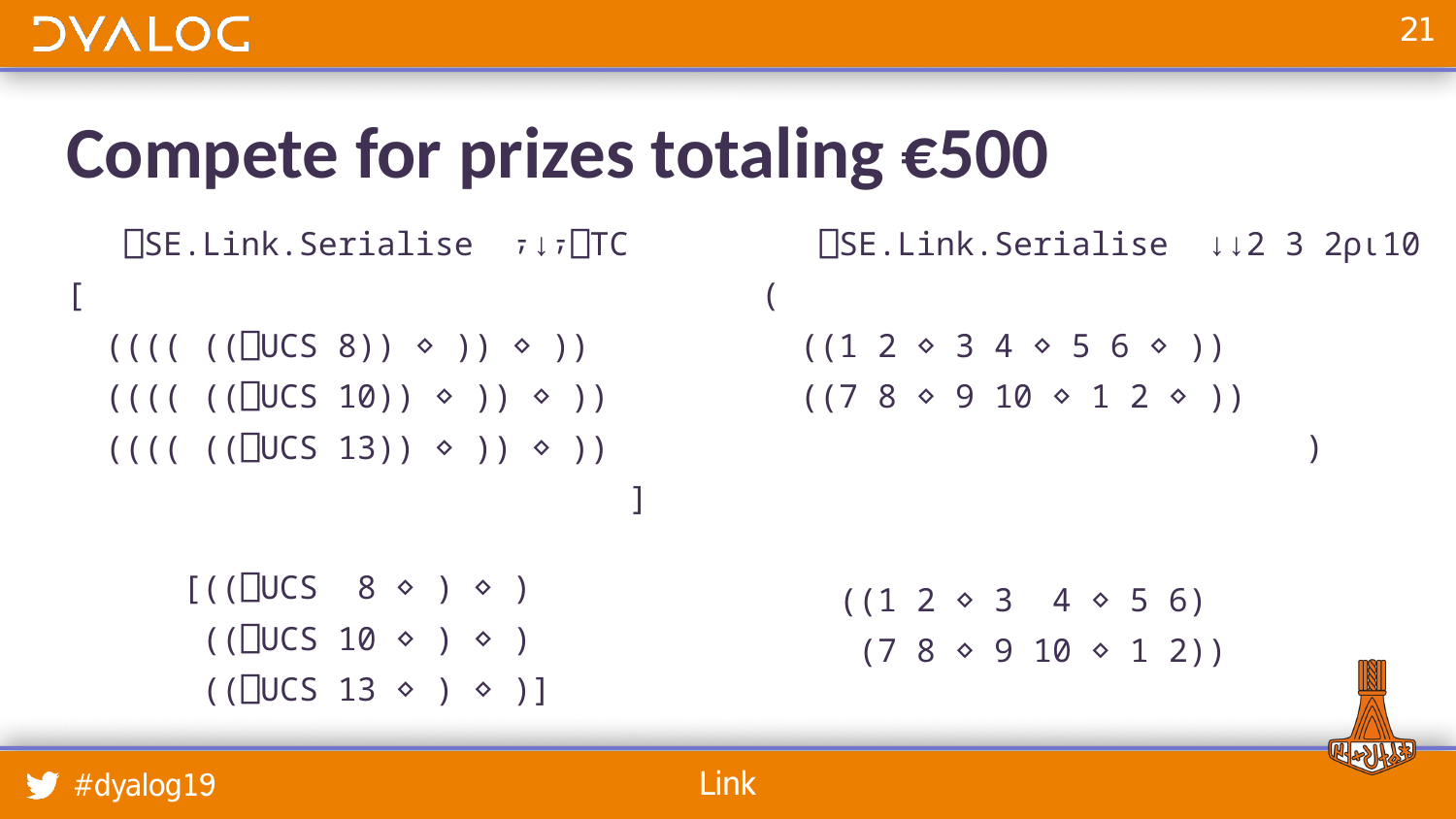

# Compete for prizes totaling €500
   ⎕SE.Link.Serialise  ↓↓2 3 2⍴⍳10
(
  ((1 2 ⋄ 3 4 ⋄ 5 6 ⋄ ))
  ((7 8 ⋄ 9 10 ⋄ 1 2 ⋄ ))
                            )

    ((1 2 ⋄ 3  4 ⋄ 5 6)
     (7 8 ⋄ 9 10 ⋄ 1 2))
   ⎕SE.Link.Serialise  ⍪↓⍪⎕TC
[
  (((( ((⎕UCS 8)) ⋄ )) ⋄ ))
  (((( ((⎕UCS 10)) ⋄ )) ⋄ ))
  (((( ((⎕UCS 13)) ⋄ )) ⋄ ))
                             ]
      [((⎕UCS  8 ⋄ ) ⋄ )
       ((⎕UCS 10 ⋄ ) ⋄ )
       ((⎕UCS 13 ⋄ ) ⋄ )]